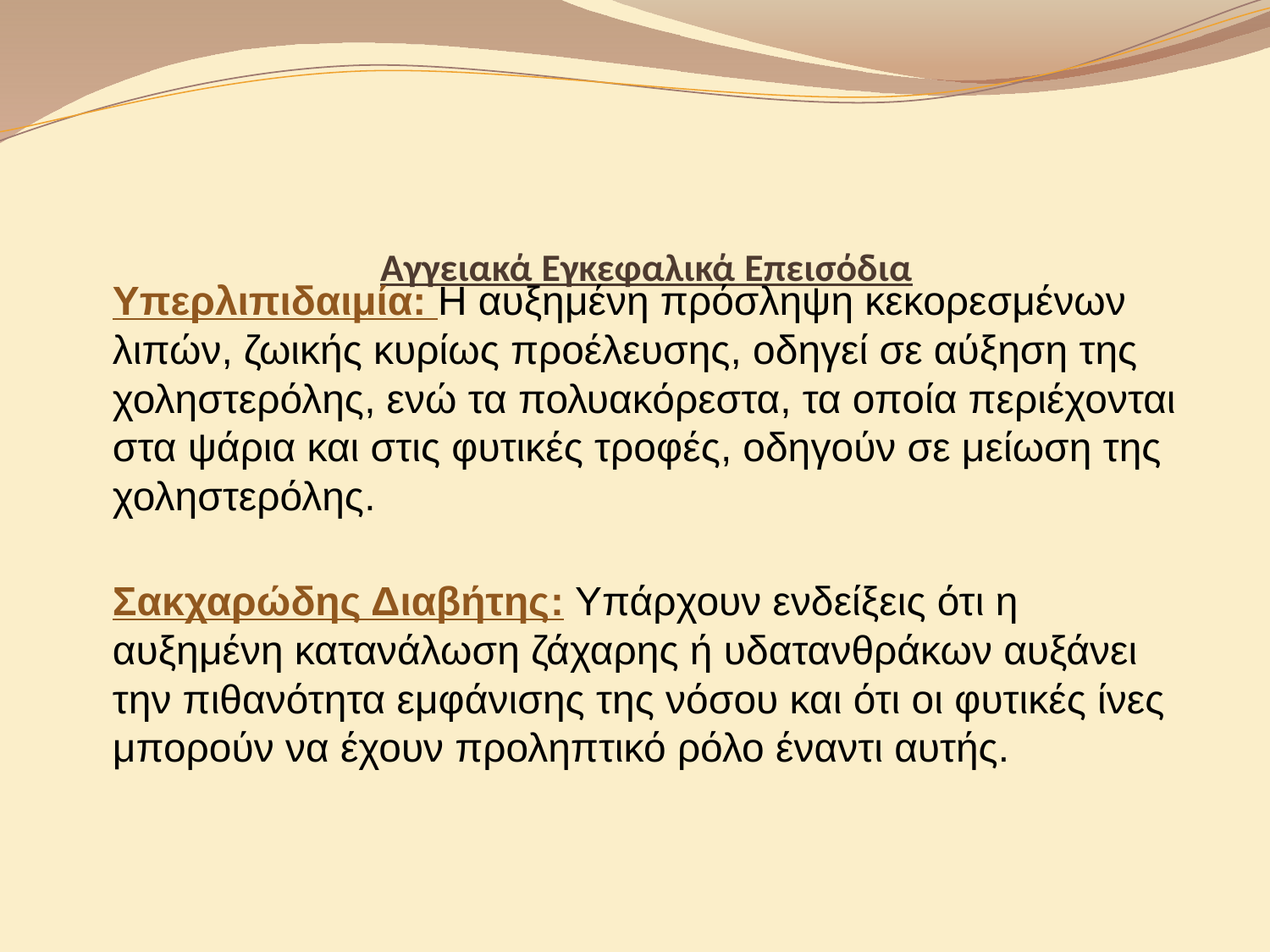

# Αγγειακά Εγκεφαλικά Επεισόδια
	Υπερλιπιδαιμία: Η αυξημένη πρόσληψη κεκορεσμένων λιπών, ζωικής κυρίως προέλευσης, οδηγεί σε αύξηση της χοληστερόλης, ενώ τα πολυακόρεστα, τα οποία περιέχονται στα ψάρια και στις φυτικές τροφές, οδηγούν σε μείωση της χοληστερόλης.
	Σακχαρώδης Διαβήτης: Υπάρχουν ενδείξεις ότι η αυξημένη κατανάλωση ζάχαρης ή υδατανθράκων αυξάνει την πιθανότητα εμφάνισης της νόσου και ότι οι φυτικές ίνες μπορούν να έχουν προληπτικό ρόλο έναντι αυτής.